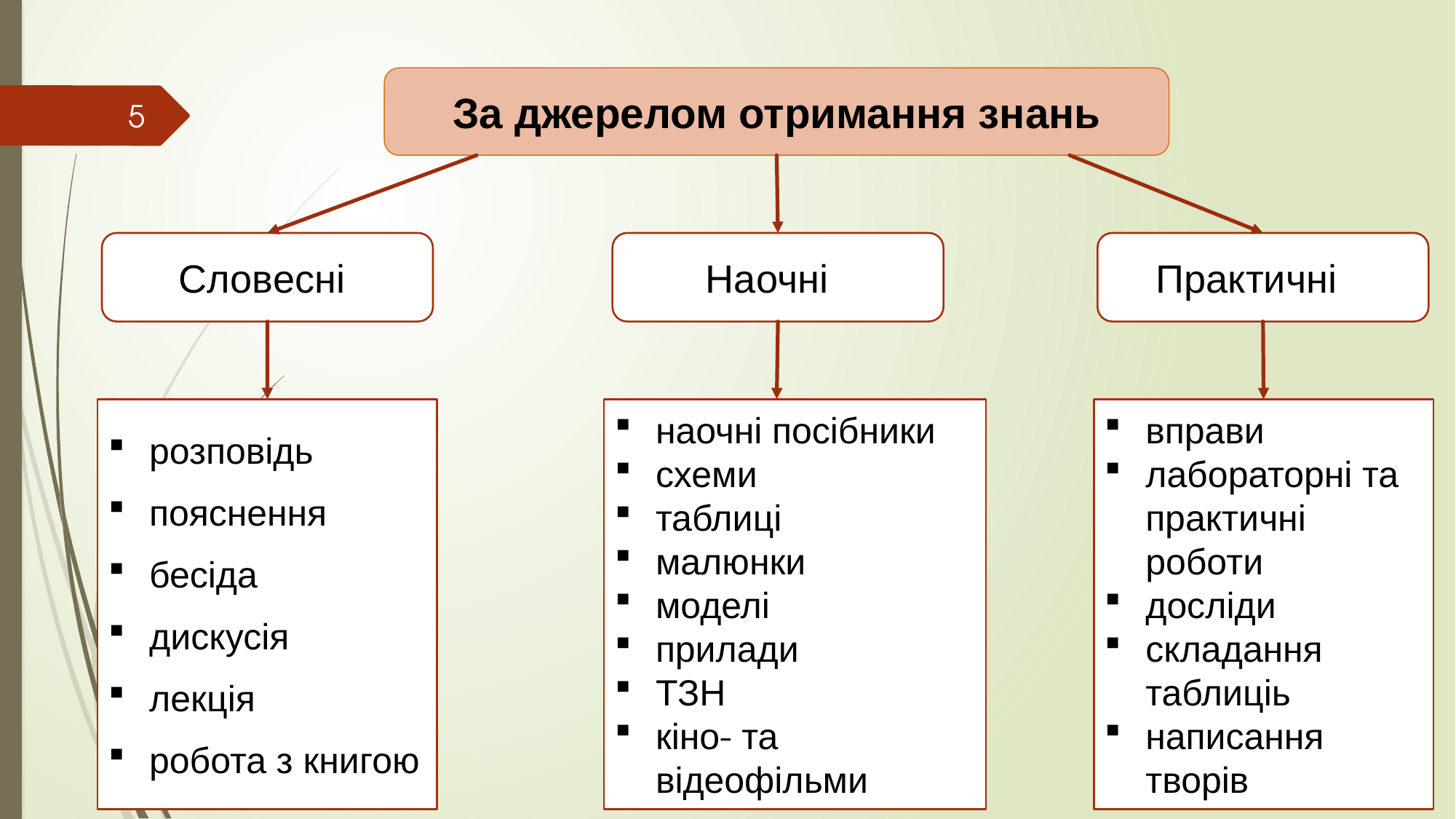

За джерелом отримання знань
5
Словесні
Наочні
Практичні
розповідь
пояснення
бесіда
дискусія
лекція
робота з книгою
наочні посібники
схеми
таблиці
малюнки
моделі
прилади
ТЗН
кіно- та відеофільми
вправи
лабораторні та практичні  роботи
досліди
складання таблиціь
написання творів